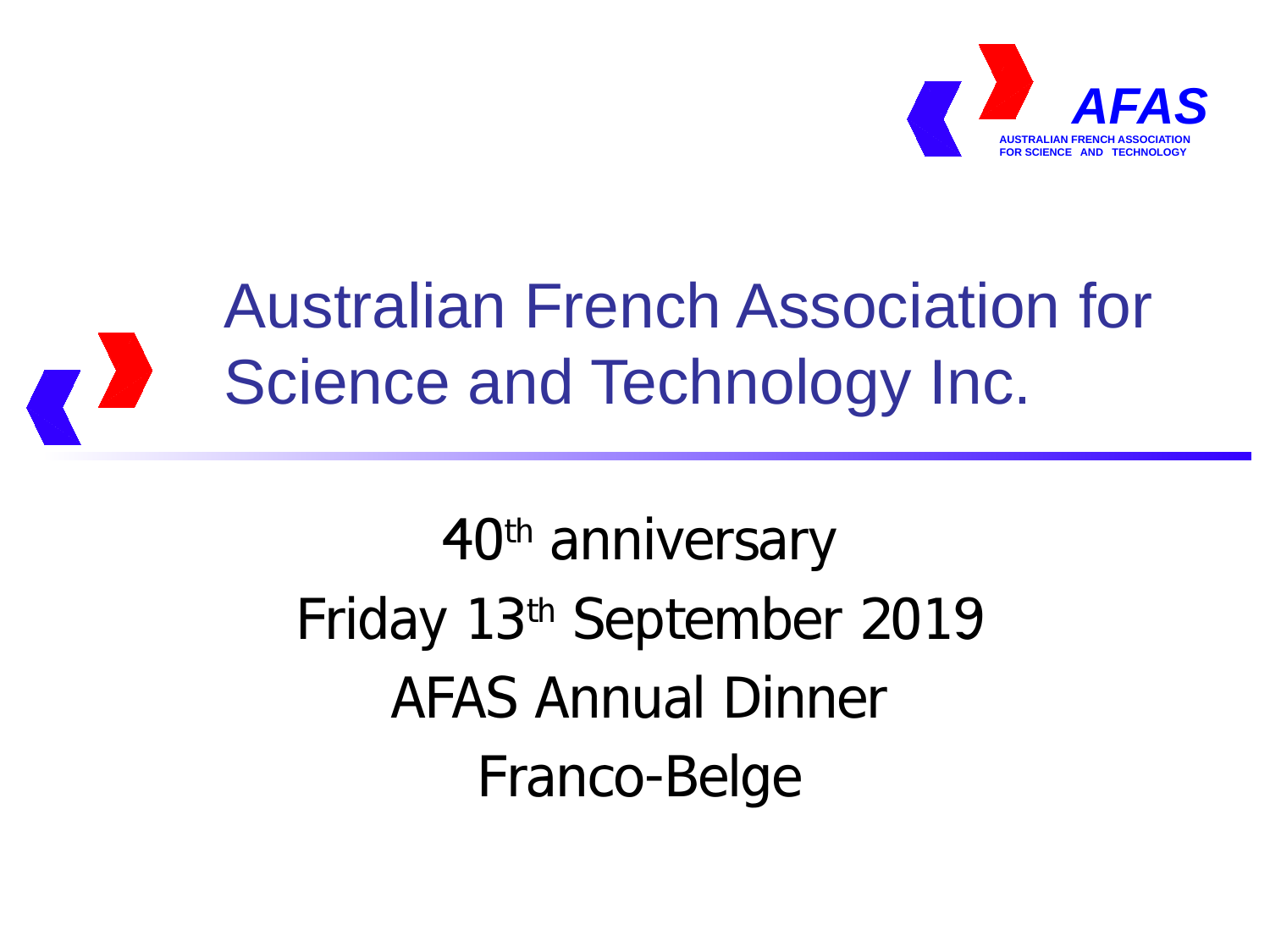

# Australian French Association for Science and Technology Inc.
40th anniversary
Friday 13th September 2019
AFAS Annual Dinner
Franco-Belge